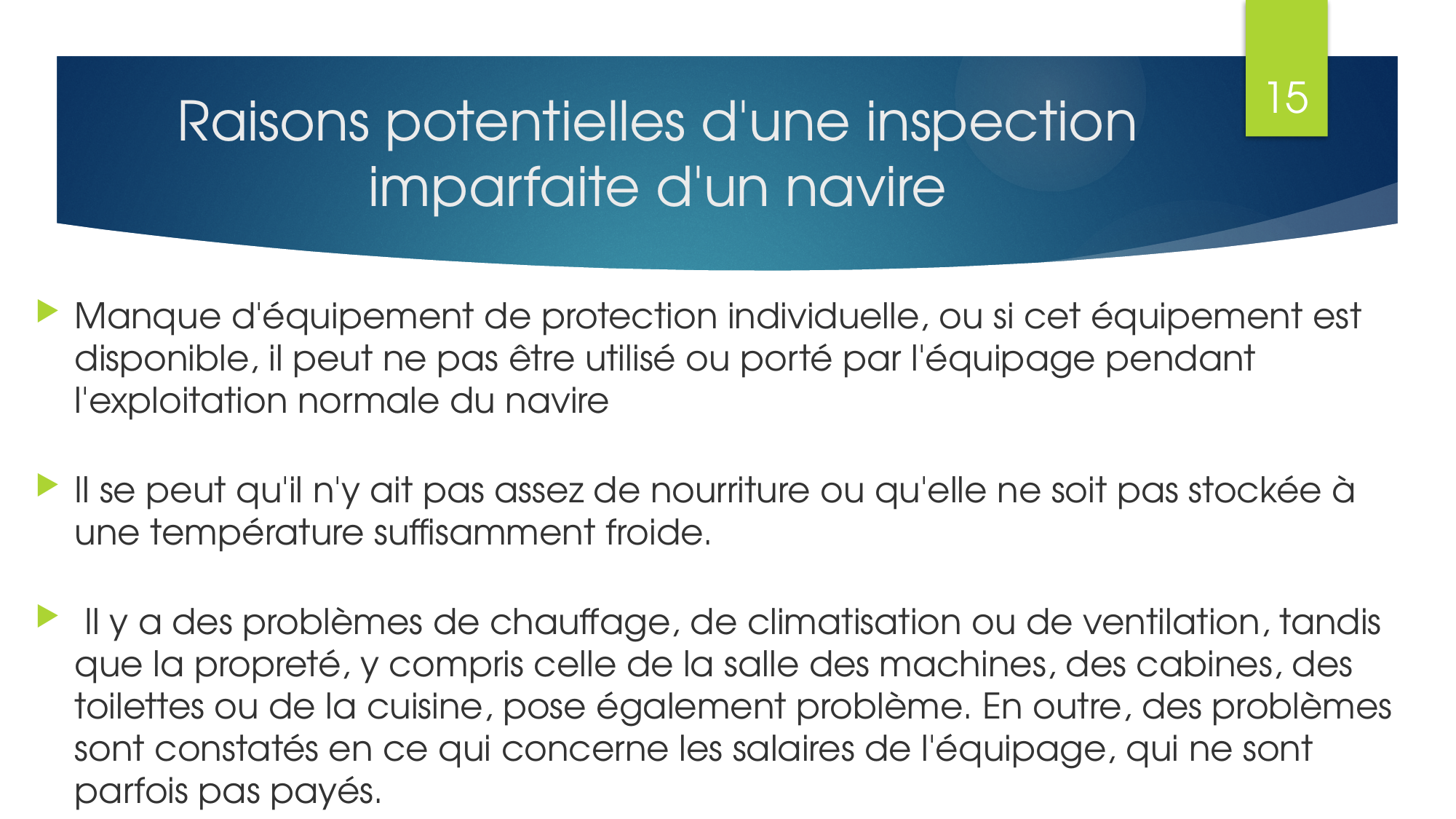

15
# Raisons potentielles d'une inspection imparfaite d'un navire
Manque d'équipement de protection individuelle, ou si cet équipement est disponible, il peut ne pas être utilisé ou porté par l'équipage pendant l'exploitation normale du navire

Il se peut qu'il n'y ait pas assez de nourriture ou qu'elle ne soit pas stockée à une température suffisamment froide.

 Il y a des problèmes de chauffage, de climatisation ou de ventilation, tandis que la propreté, y compris celle de la salle des machines, des cabines, des toilettes ou de la cuisine, pose également problème. En outre, des problèmes sont constatés en ce qui concerne les salaires de l'équipage, qui ne sont parfois pas payés.